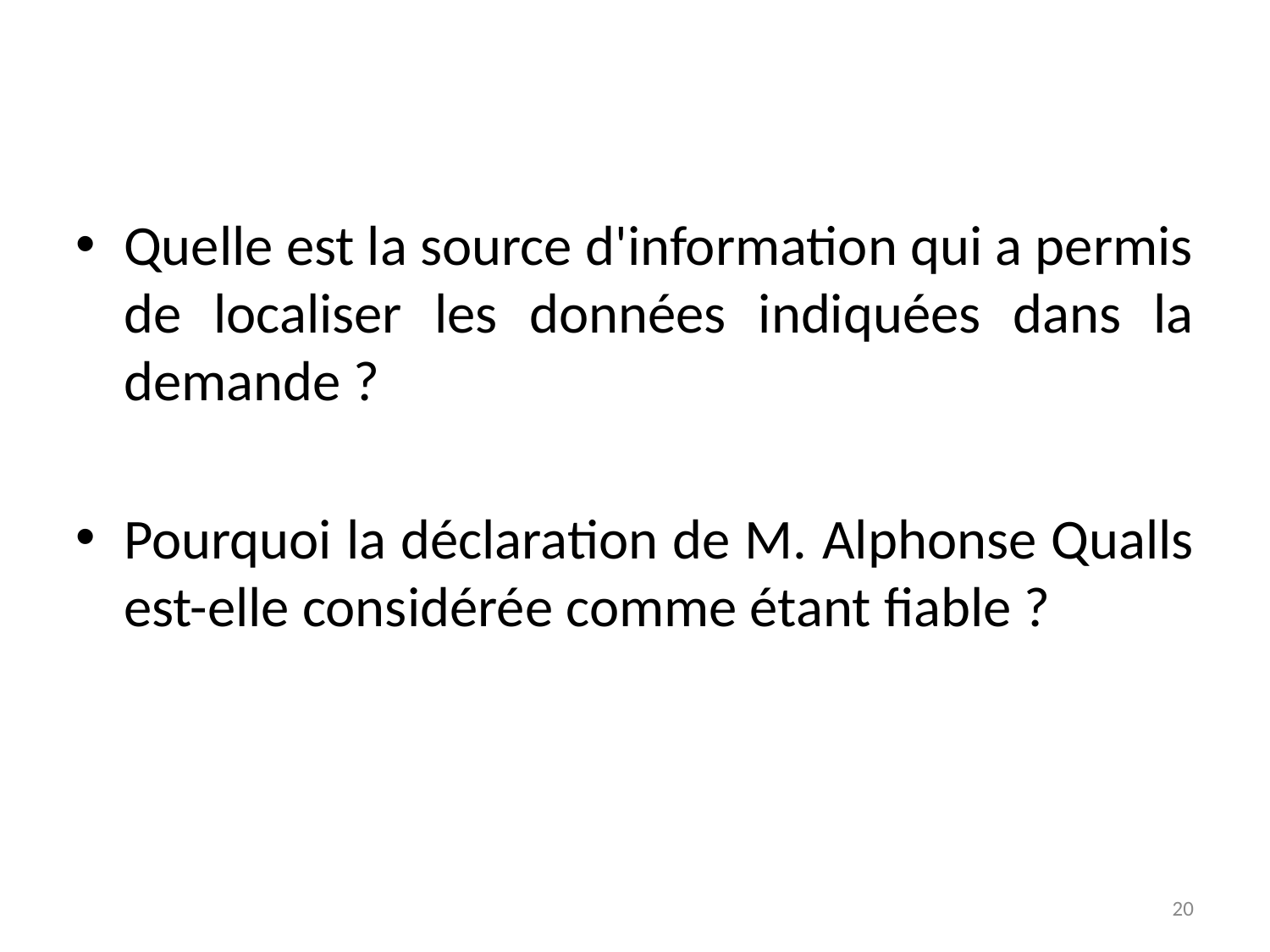

Quelle est la source d'information qui a permis de localiser les données indiquées dans la demande ?

Pourquoi la déclaration de M. Alphonse Qualls est-elle considérée comme étant fiable ?

20